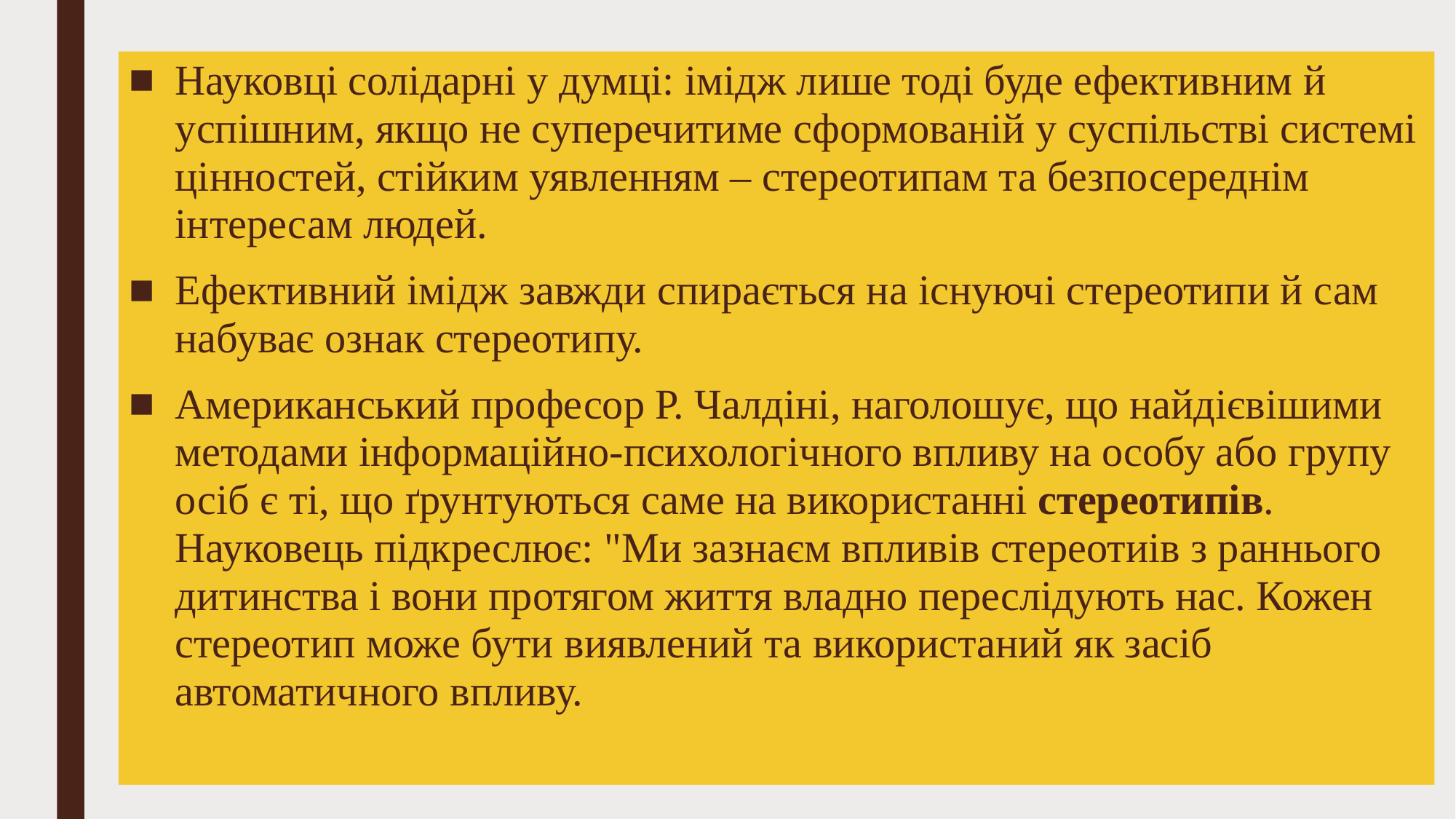

Науковці солідарні у думці: імідж лише тоді буде ефективним й успішним, якщо не суперечитиме сформованій у суспільстві системі цінностей, стійким уявленням – стереотипам та безпосереднім інтересам людей.
Ефективний імідж завжди спирається на існуючі стереотипи й сам набуває ознак стереотипу.
Американський професор Р. Чалдіні, наголошує, що найдієвішими методами інформаційно-психологічного впливу на особу або групу осіб є ті, що ґрунтуються саме на використанні стереотипів. Науковець підкреслює: "Ми зазнаєм впливів стереотиів з раннього дитинства і вони протягом життя владно переслідують нас. Кожен стереотип може бути виявлений та використаний як засіб автоматичного впливу.